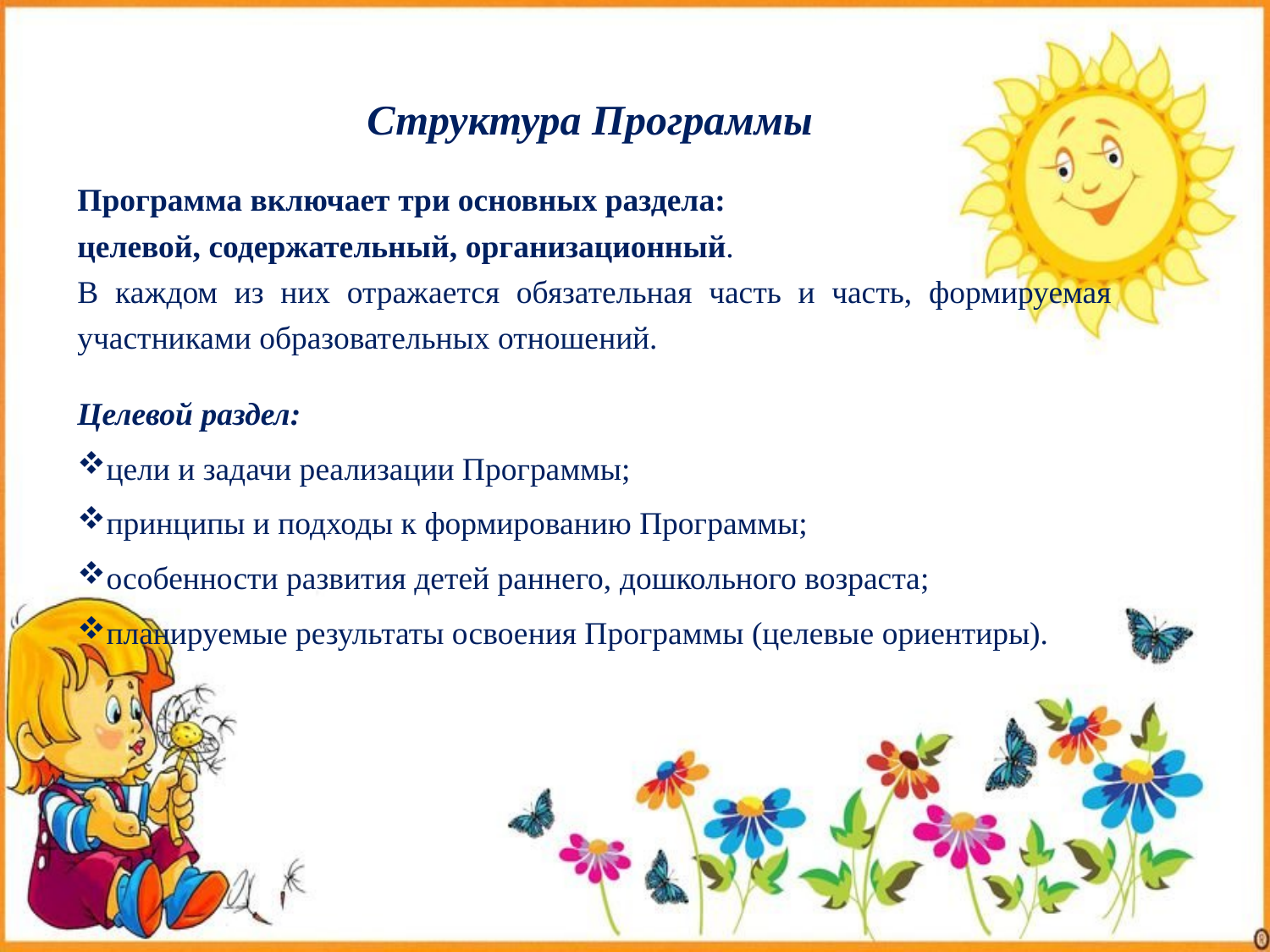

Структура Программы
Программа включает три основных раздела:
целевой, содержательный, организационный.
В каждом из них отражается обязательная часть и часть, формируемая участниками образовательных отношений.

Целевой раздел:

цели и задачи реализации Программы;

принципы и подходы к формированию Программы;

особенности развития детей раннего, дошкольного возраста;

планируемые результаты освоения Программы (целевые ориентиры).